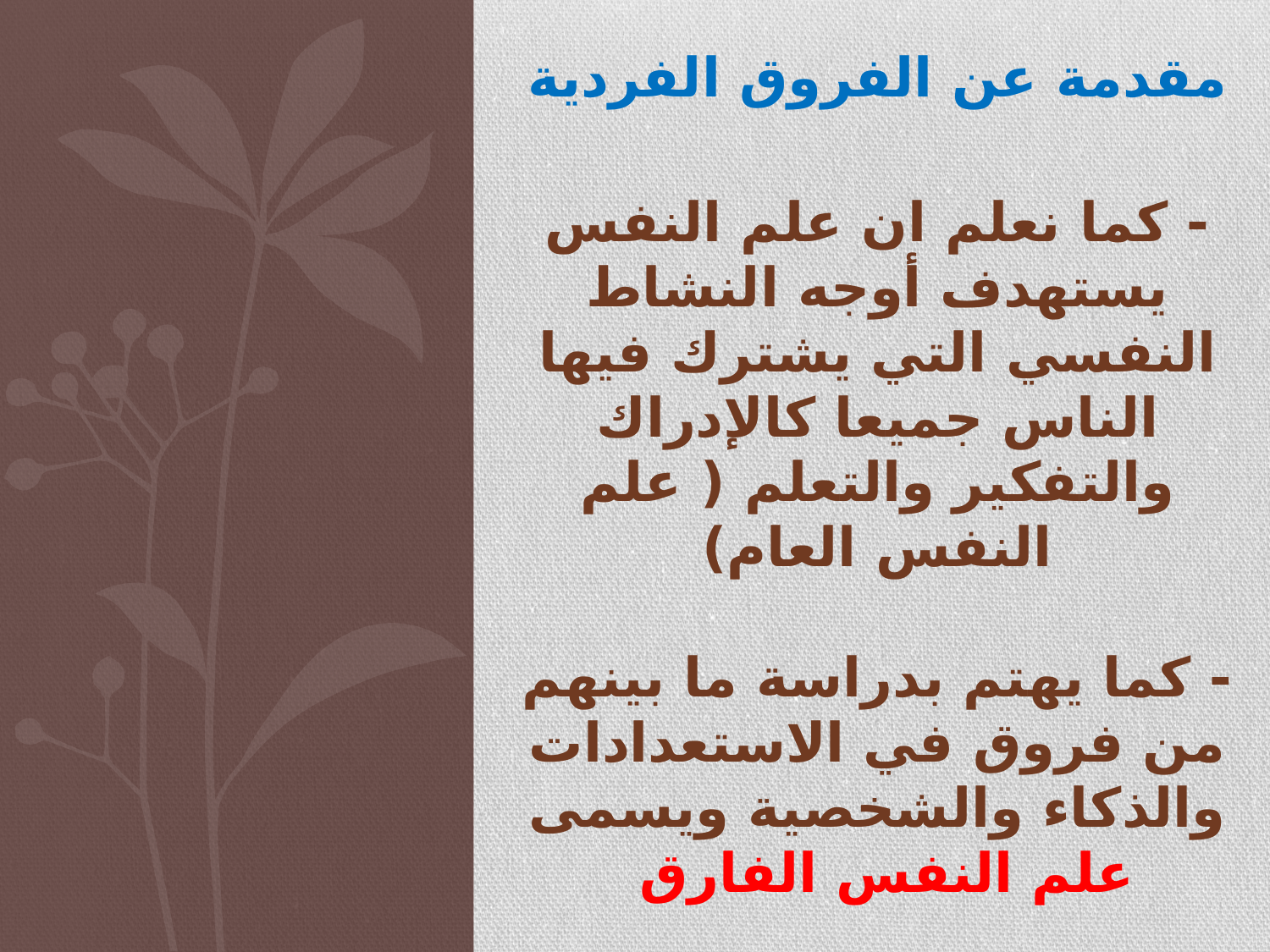

# مقدمة عن الفروق الفردية - كما نعلم ان علم النفس يستهدف أوجه النشاط النفسي التي يشترك فيها الناس جميعا كالإدراك والتفكير والتعلم ( علم النفس العام) - كما يهتم بدراسة ما بينهم من فروق في الاستعدادات والذكاء والشخصية ويسمى علم النفس الفارق